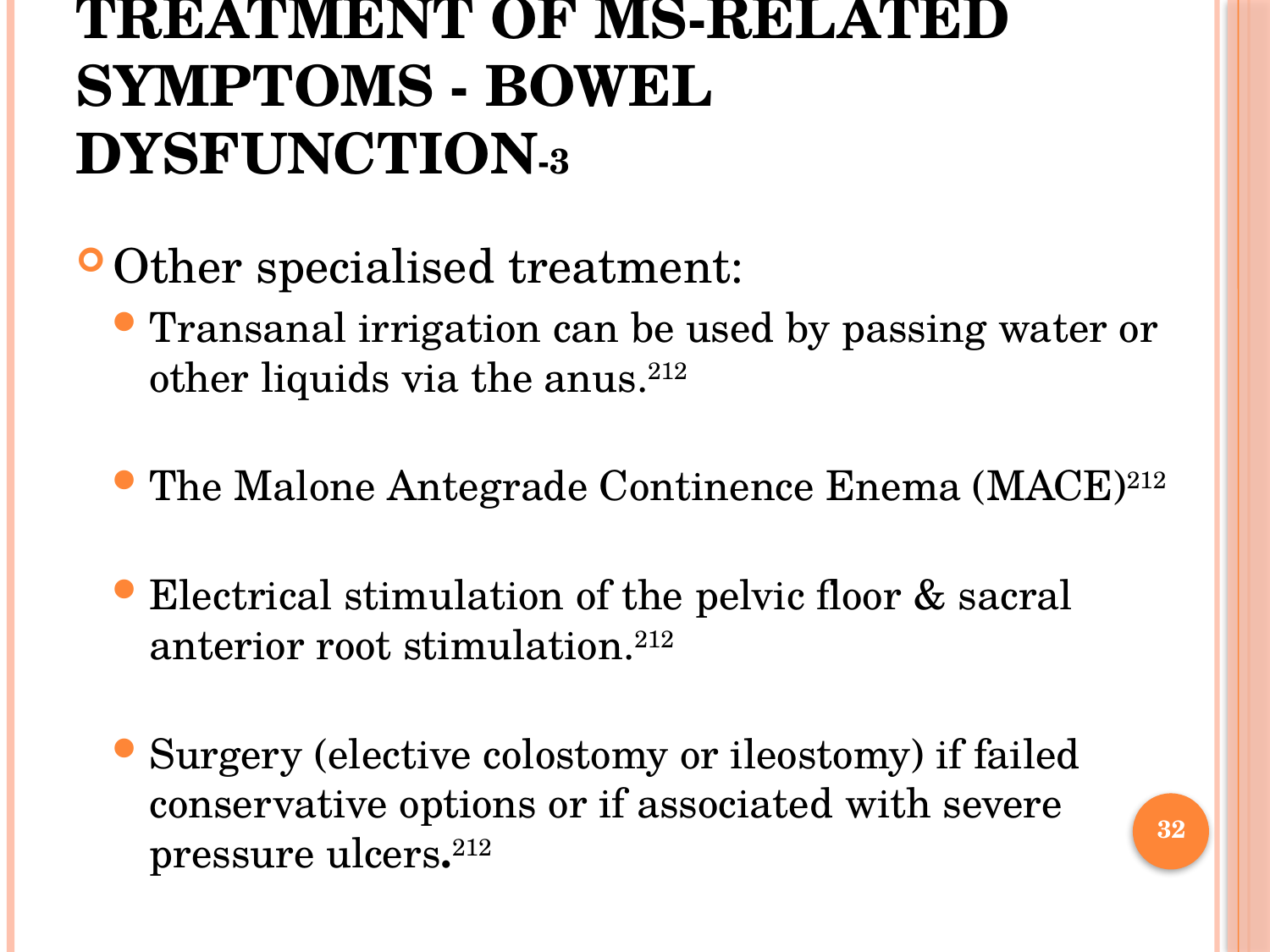

# Treatment of MS-related symptoms - Bowel dysfunction-3
Other specialised treatment:
Transanal irrigation can be used by passing water or other liquids via the anus.212

The Malone Antegrade Continence Enema (MACE)212

Electrical stimulation of the pelvic floor & sacral anterior root stimulation.212

Surgery (elective colostomy or ileostomy) if failed conservative options or if associated with severe pressure ulcers.212

32